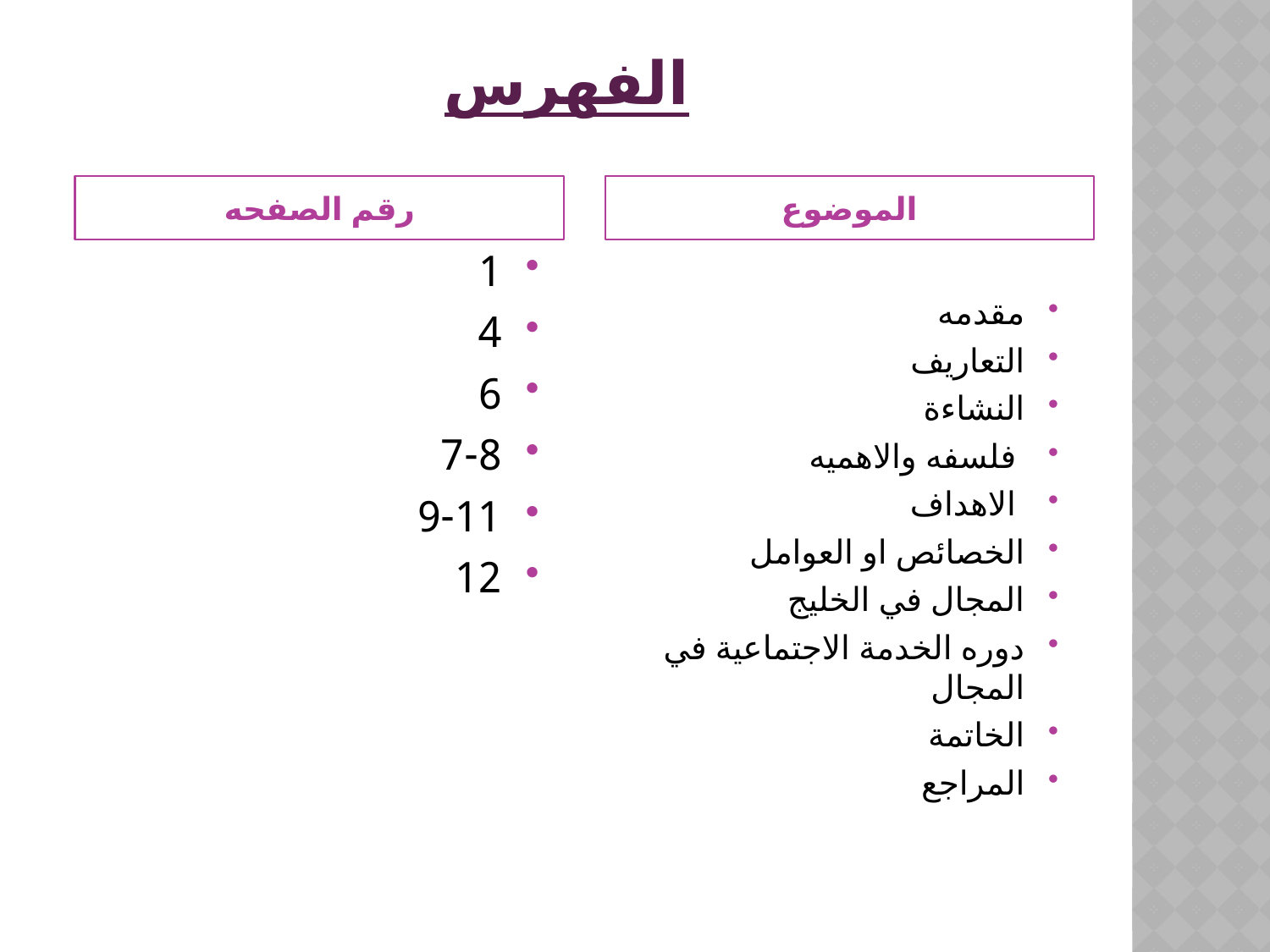

# الفهرس
رقم الصفحه
الموضوع
1
4
6
7-8
9-11
12

مقدمه
التعاريف
النشاءة
 فلسفه والاهميه
 الاهداف
الخصائص او العوامل
المجال في الخليج
دوره الخدمة الاجتماعية في المجال
الخاتمة
المراجع